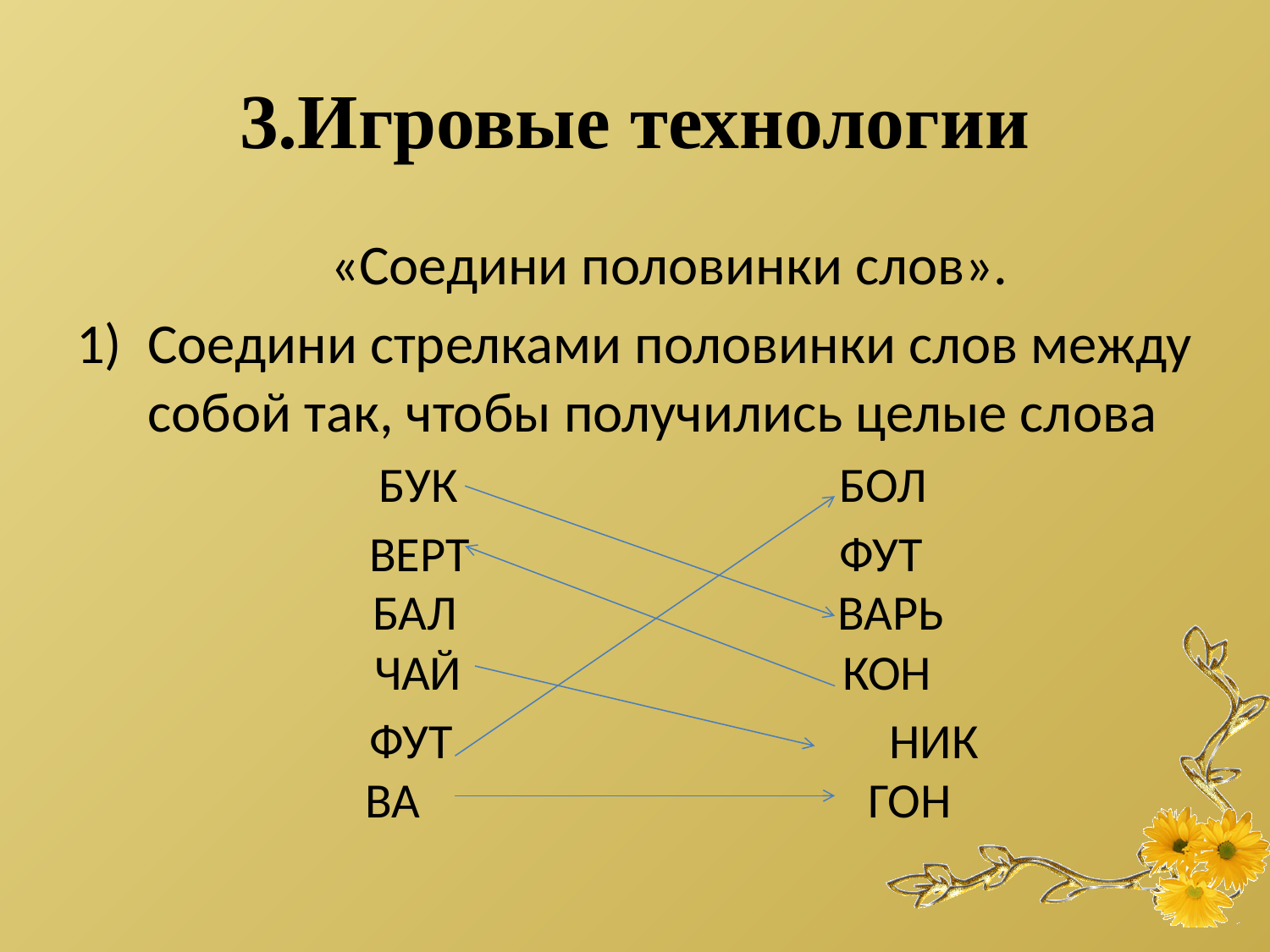

# 3.Игровые технологии
                    «Соедини половинки слов».
Соедини стрелками половинки слов между собой так, чтобы получились целые слова
                           БУК                                  БОЛ
  ВЕРТ                                 ФУТ
БАЛ                                  ВАРЬ
ЧАЙ                                  КОН
       ФУТ                                       НИК
ВА                                        ГОН